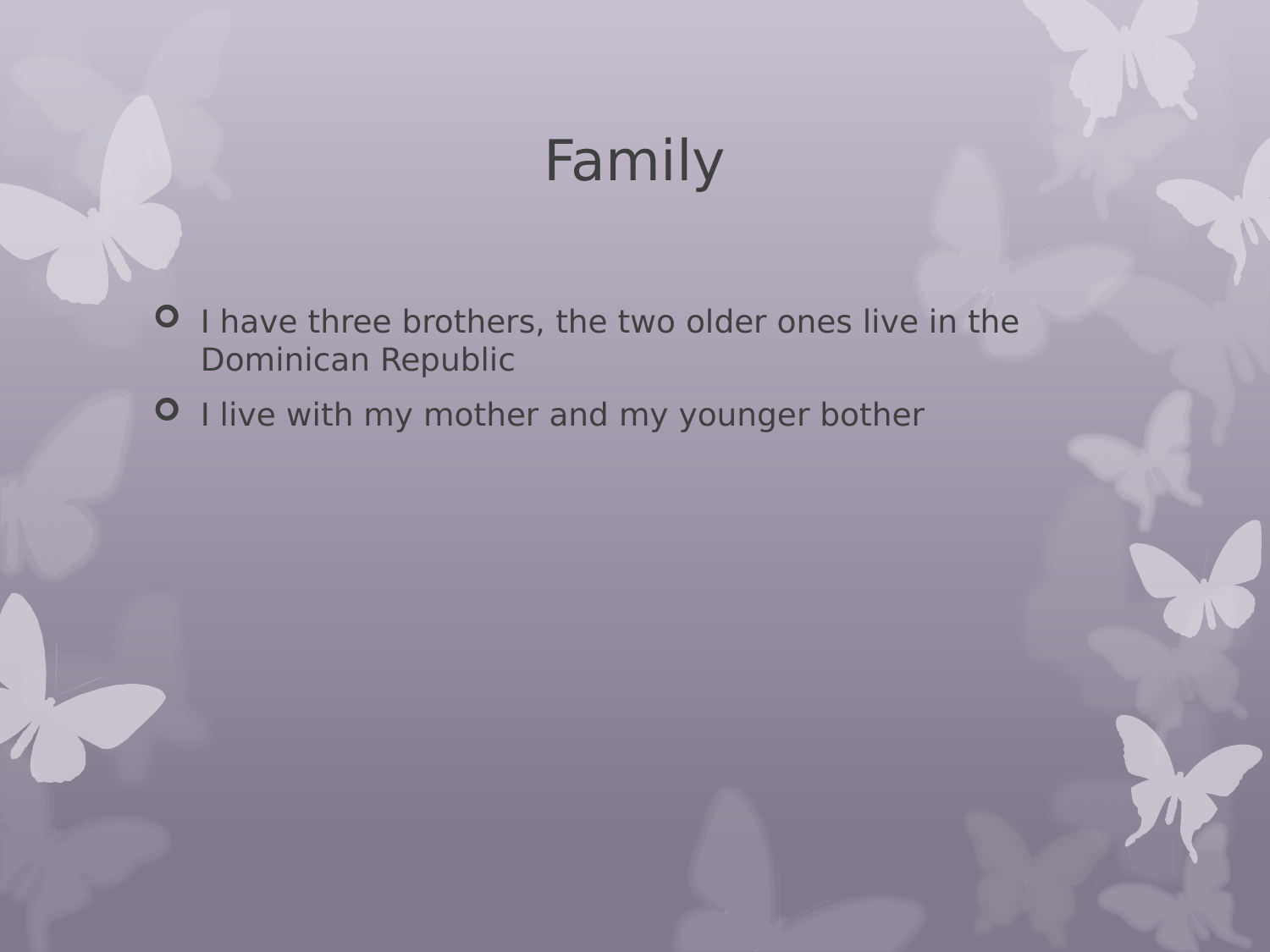

# Family
I have three brothers, the two older ones live in the Dominican Republic
I live with my mother and my younger bother